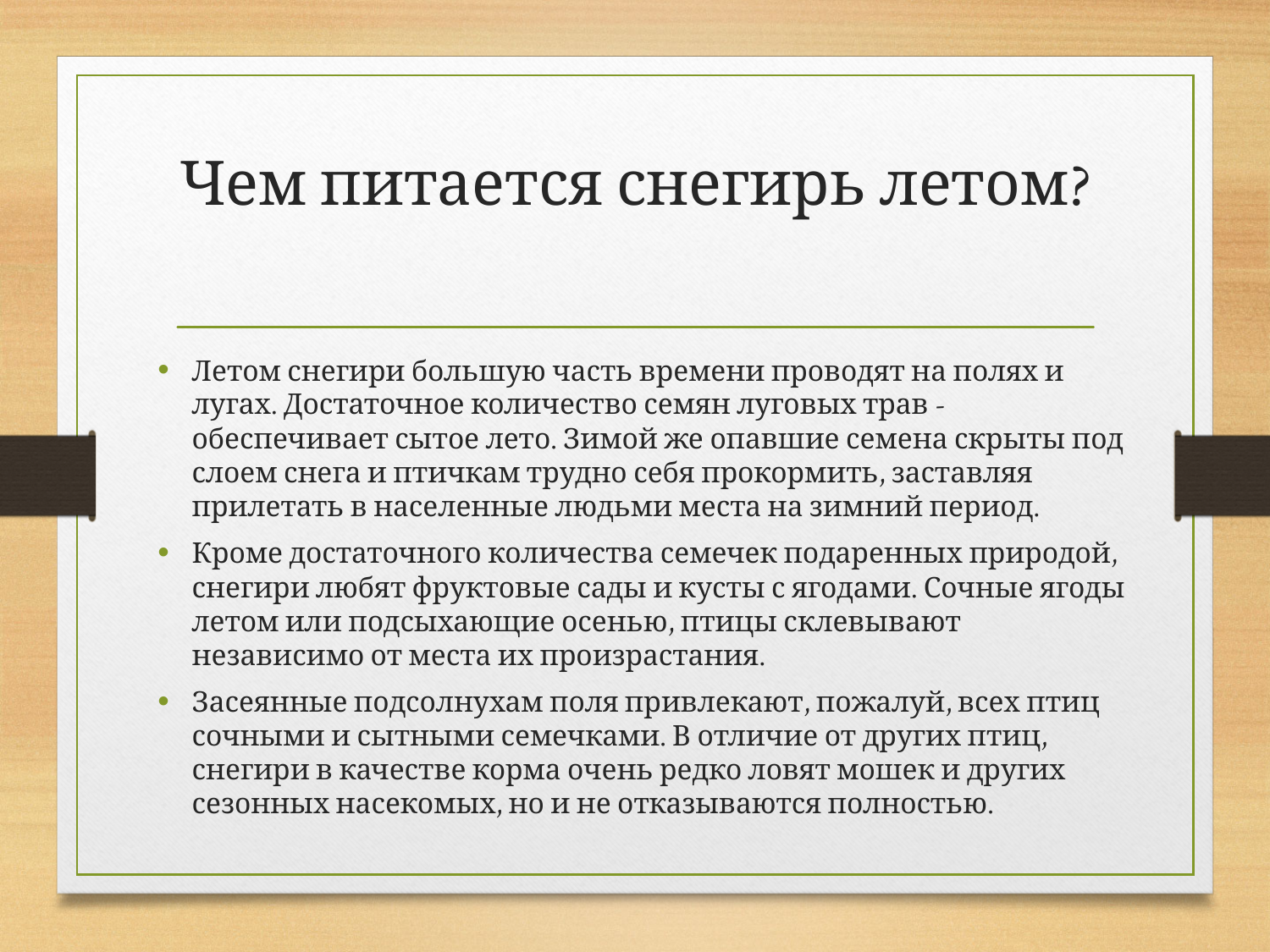

# Чем питается снегирь летом?
Летом снегири большую часть времени проводят на полях и лугах. Достаточное количество семян луговых трав - обеспечивает сытое лето. Зимой же опавшие семена скрыты под слоем снега и птичкам трудно себя прокормить, заставляя прилетать в населенные людьми места на зимний период.
Кроме достаточного количества семечек подаренных природой, снегири любят фруктовые сады и кусты с ягодами. Сочные ягоды летом или подсыхающие осенью, птицы склевывают независимо от места их произрастания.
Засеянные подсолнухам поля привлекают, пожалуй, всех птиц сочными и сытными семечками. В отличие от других птиц, снегири в качестве корма очень редко ловят мошек и других сезонных насекомых, но и не отказываются полностью.